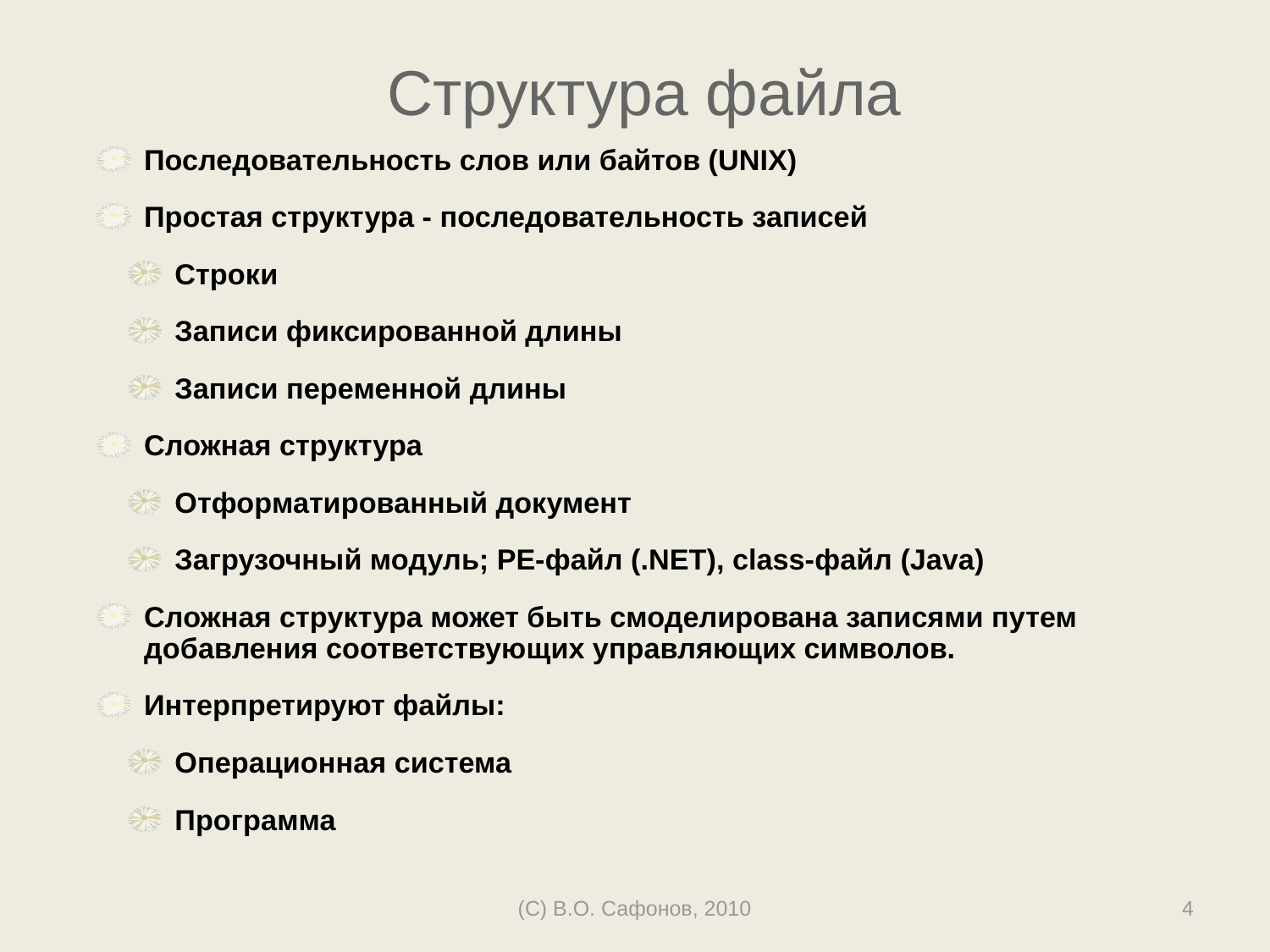

# Структура файла
Последовательность слов или байтов (UNIX)
Простая структура - последовательность записей
Строки
Записи фиксированной длины
Записи переменной длины
Сложная структура
Отформатированный документ
Загрузочный модуль; PE-файл (.NET), class-файл (Java)
Сложная структура может быть смоделирована записями путем добавления соответствующих управляющих символов.
Интерпретируют файлы:
Операционная система
Программа
(C) В.О. Сафонов, 2010
4